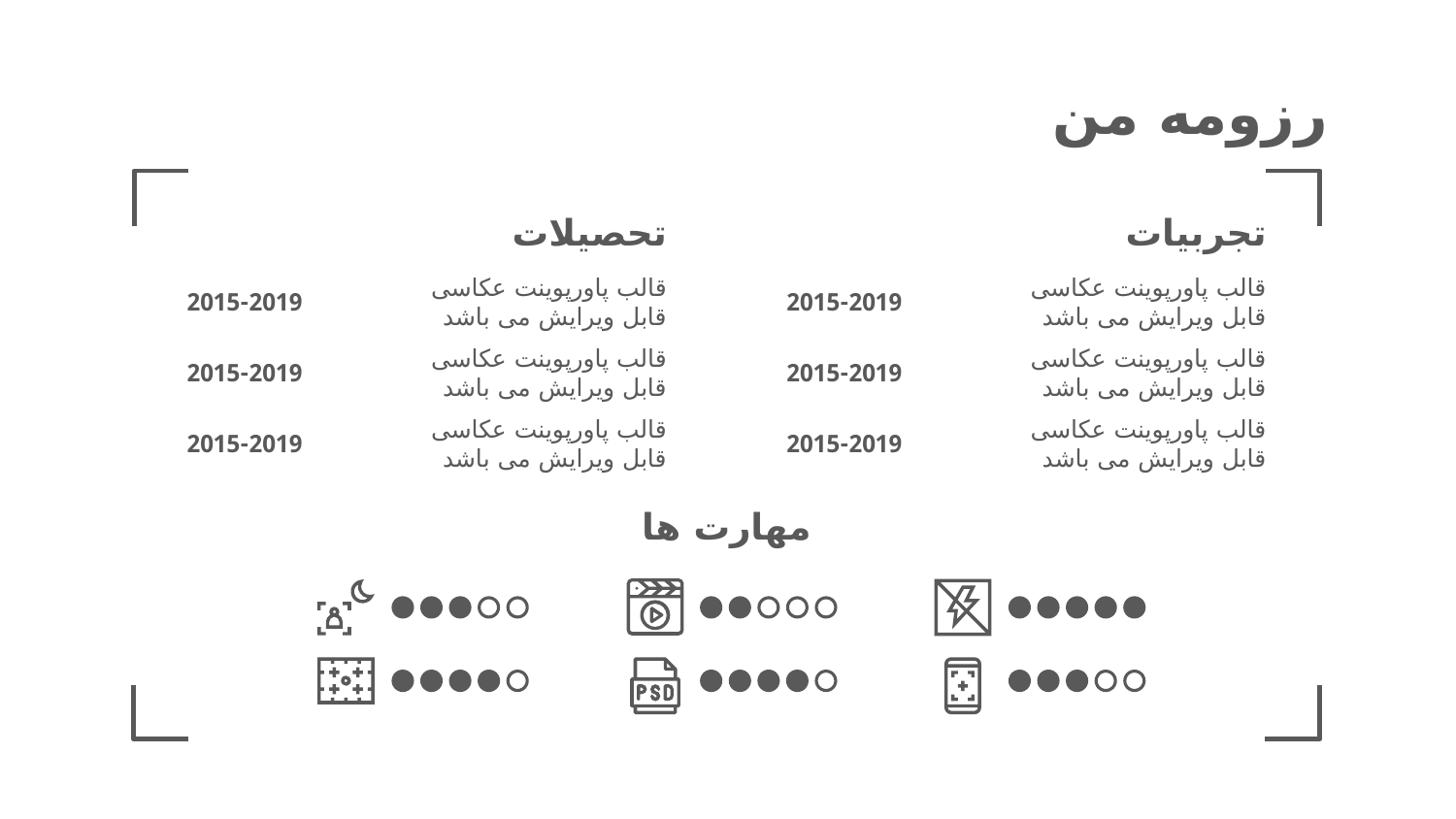

# رزومه من

تحصیلات
تجربیات
2015-2019
قالب پاورپوینت عکاسی  قابل ویرایش می باشد
2015-2019
قالب پاورپوینت عکاسی  قابل ویرایش می باشد
2015-2019
قالب پاورپوینت عکاسی  قابل ویرایش می باشد
2015-2019
قالب پاورپوینت عکاسی  قابل ویرایش می باشد
2015-2019
قالب پاورپوینت عکاسی  قابل ویرایش می باشد
2015-2019
قالب پاورپوینت عکاسی  قابل ویرایش می باشد
مهارت ها